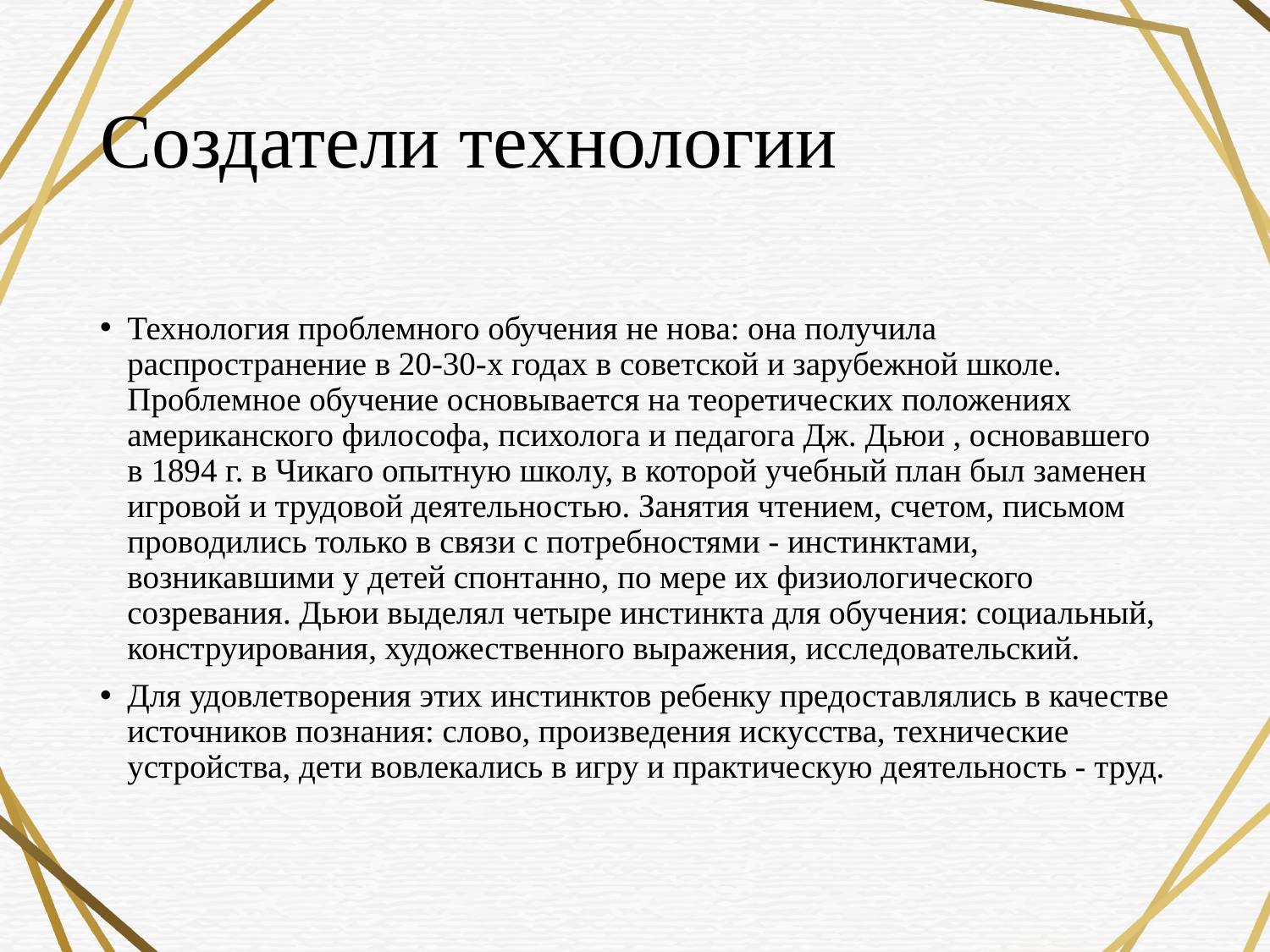

# Создатели технологии

Технология проблемного обучения не нова: она получила распространение в 20-30-х годах в советской и зарубежной школе. Проблемное обучение основывается на теоретических положениях американского философа, психолога и педагога Дж. Дьюи , основавшего в 1894 г. в Чикаго опытную школу, в которой учебный план был заменен игровой и трудовой деятельностью. Занятия чтением, счетом, письмом проводились только в связи с потребностями - инстинктами, возникавшими у детей спонтанно, по мере их физиологического созревания. Дьюи выделял четыре инстинкта для обучения: социальный, конструирования, художественного выражения, исследовательский.
Для удовлетворения этих инстинктов ребенку предоставлялись в качестве источников познания: слово, произведения искусства, технические устройства, дети вовлекались в игру и практическую деятельность - труд.